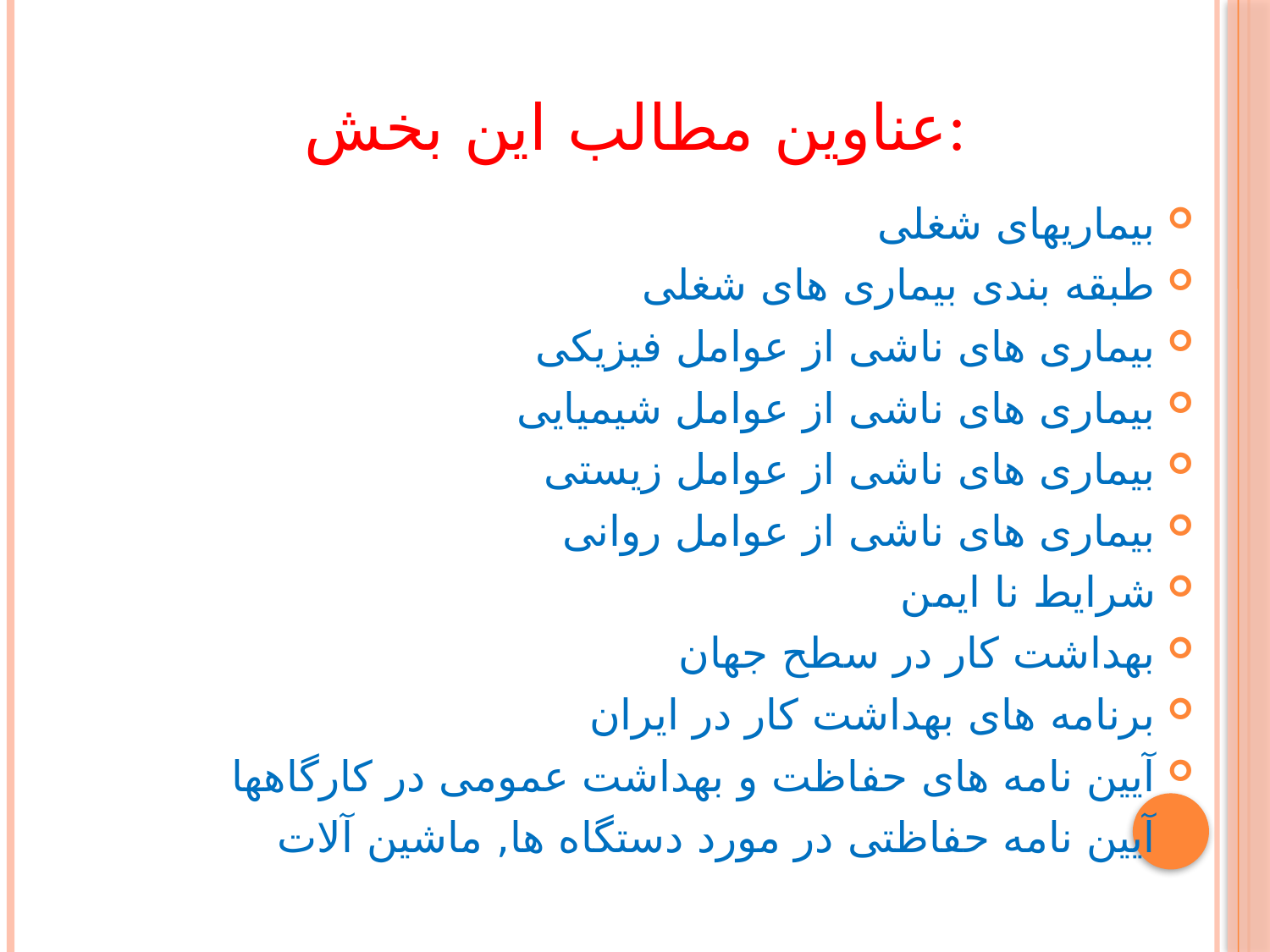

# عناوین مطالب این بخش:
بیماریهای شغلی
طبقه بندی بیماری های شغلی
بیماری های ناشی از عوامل فیزیکی
بیماری های ناشی از عوامل شیمیایی
بیماری های ناشی از عوامل زیستی
بیماری های ناشی از عوامل روانی
شرایط نا ایمن
بهداشت کار در سطح جهان
برنامه های بهداشت کار در ایران
آیین نامه های حفاظت و بهداشت عمومی در کارگاهها
آیین نامه حفاظتی در مورد دستگاه ها, ماشین آلات